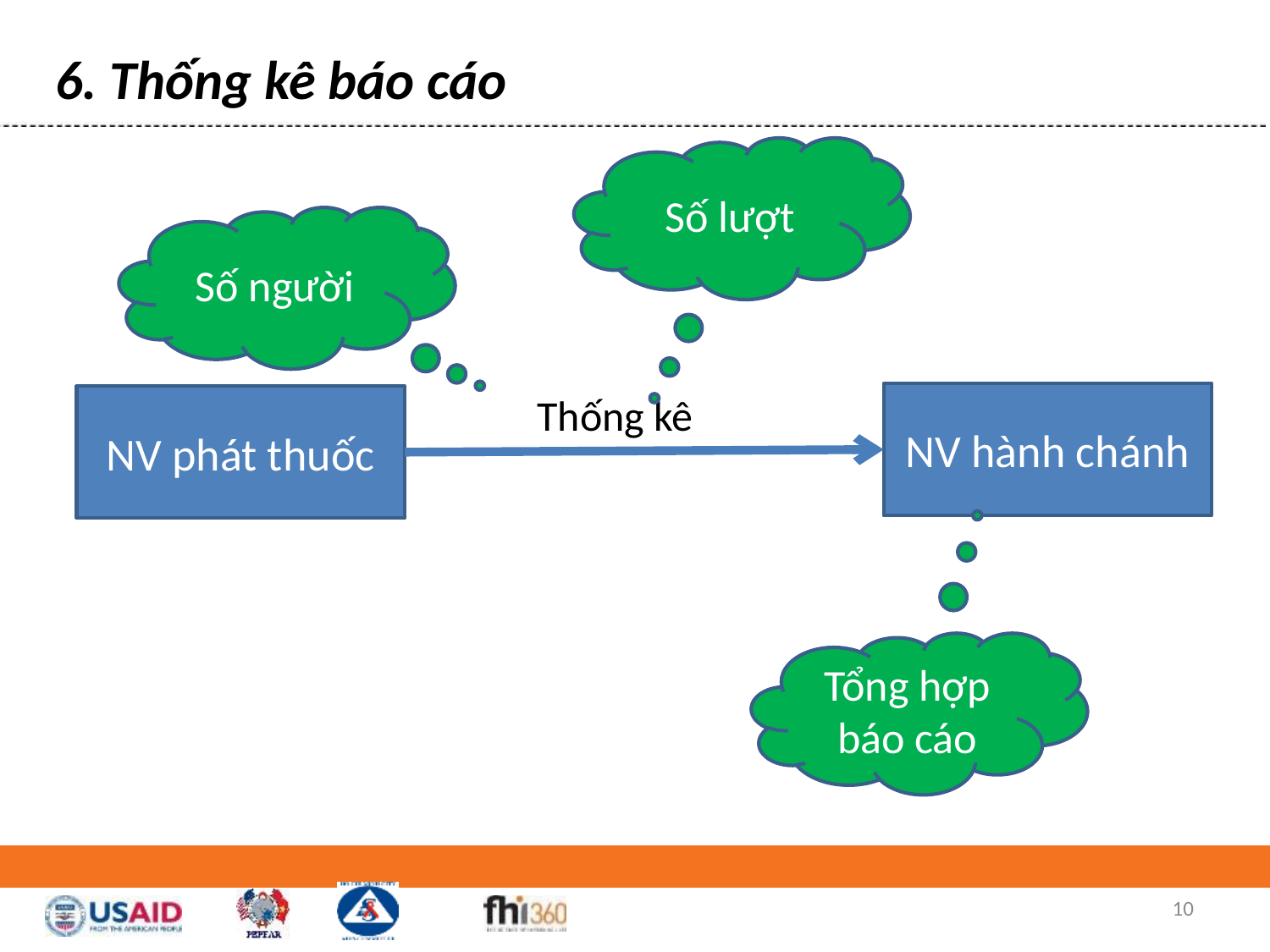

# 6. Thống kê báo cáo
Số lượt
Số người
Thống kê
NV hành chánh
NV phát thuốc
Tổng hợp báo cáo
10